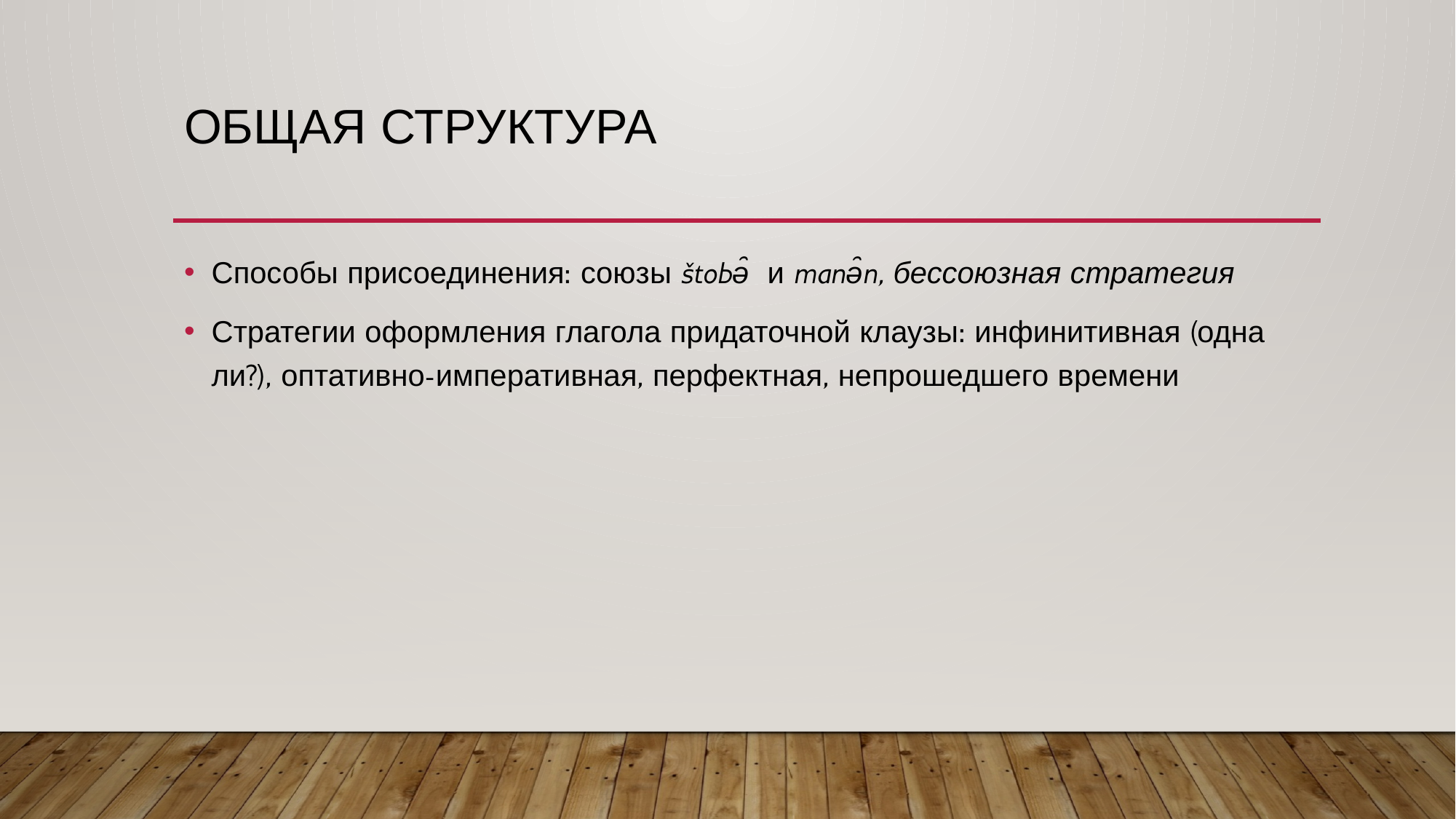

# Общая структура
Способы присоединения: союзы štobə̑  и manə̑n, бессоюзная стратегия
Стратегии оформления глагола придаточной клаузы: инфинитивная (одна ли?), оптативно-императивная, перфектная, непрошедшего времени